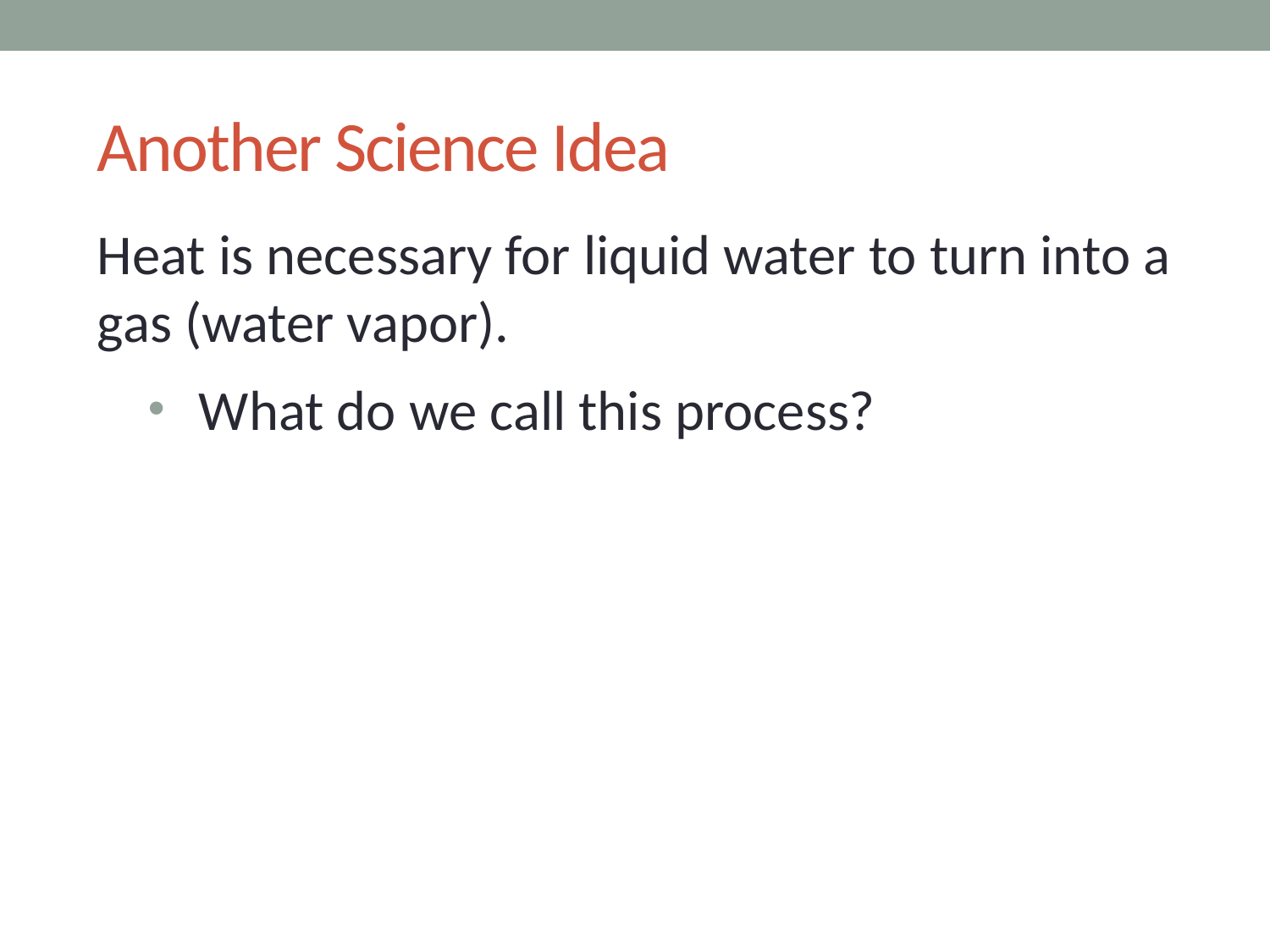

# Another Science Idea
Heat is necessary for liquid water to turn into a gas (water vapor).
What do we call this process?